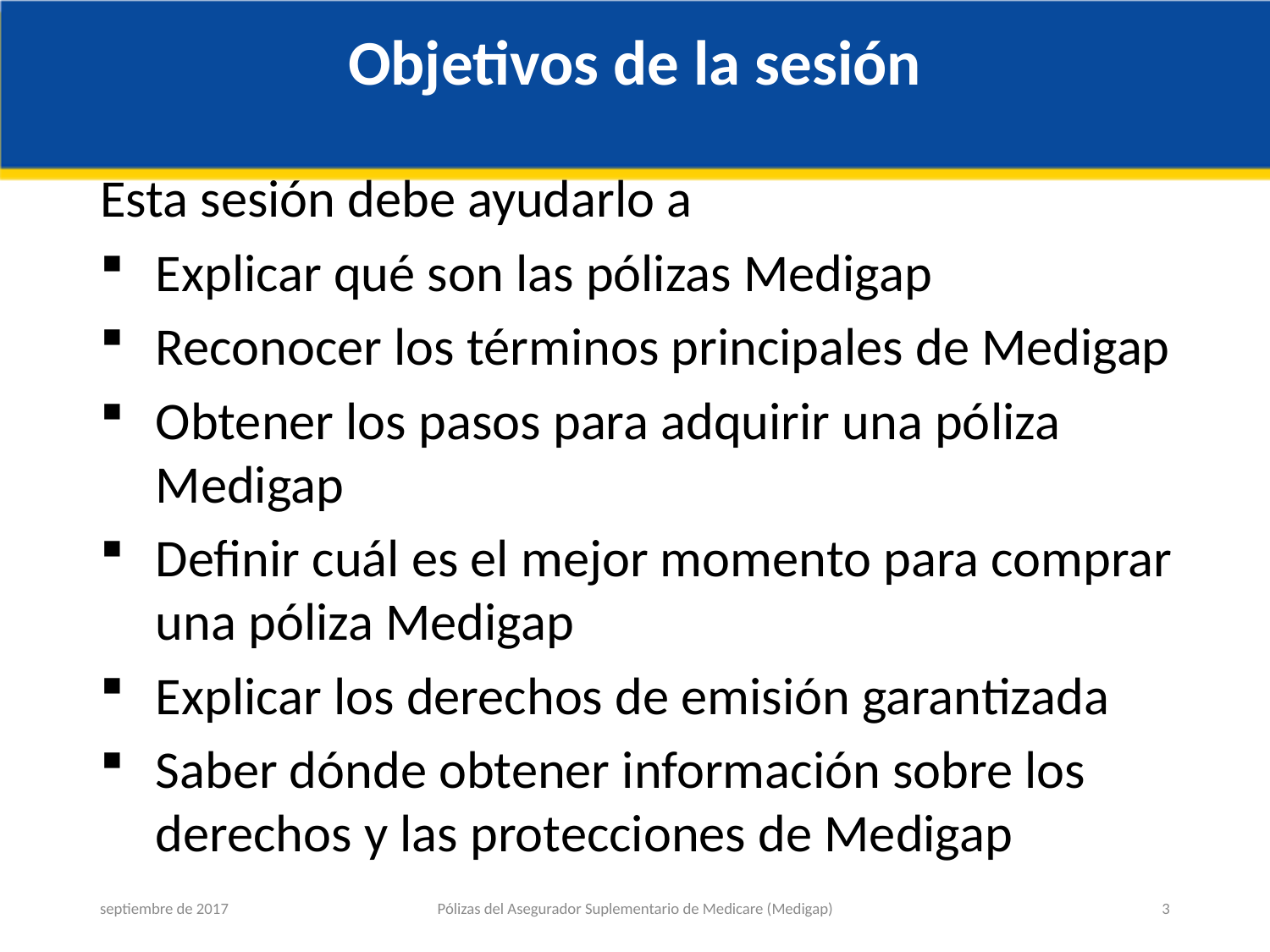

# Objetivos de la sesión
Esta sesión debe ayudarlo a
Explicar qué son las pólizas Medigap
Reconocer los términos principales de Medigap
Obtener los pasos para adquirir una póliza Medigap
Definir cuál es el mejor momento para comprar una póliza Medigap
Explicar los derechos de emisión garantizada
Saber dónde obtener información sobre los derechos y las protecciones de Medigap

septiembre de 2017
Pólizas del Asegurador Suplementario de Medicare (Medigap)
3